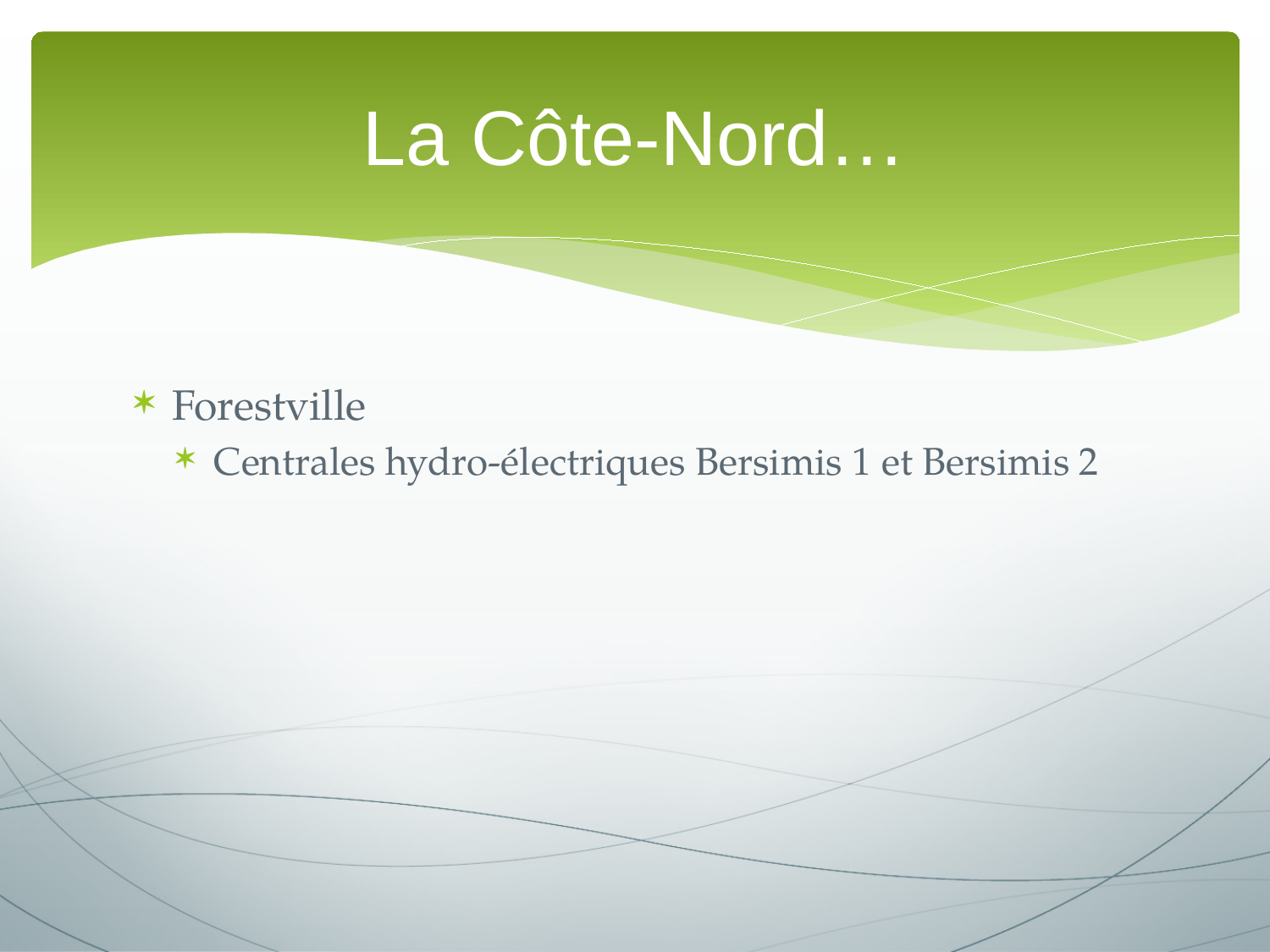

# La Côte-Nord…
Forestville
Centrales hydro-électriques Bersimis 1 et Bersimis 2